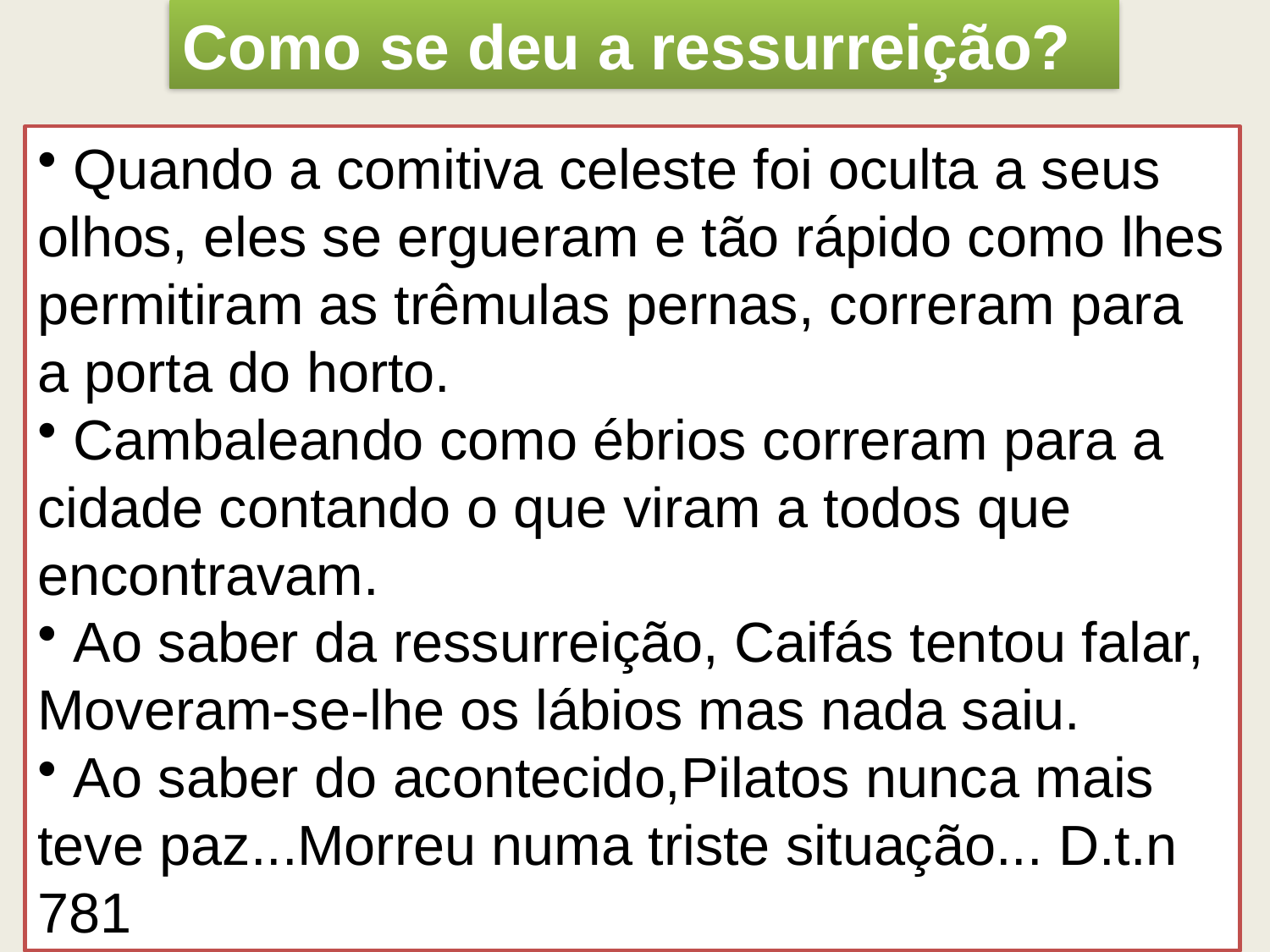

Como se deu a ressurreição?
 Quando a comitiva celeste foi oculta a seus olhos, eles se ergueram e tão rápido como lhes permitiram as trêmulas pernas, correram para a porta do horto.
 Cambaleando como ébrios correram para a cidade contando o que viram a todos que encontravam.
 Ao saber da ressurreição, Caifás tentou falar, Moveram-se-lhe os lábios mas nada saiu.
 Ao saber do acontecido,Pilatos nunca mais teve paz...Morreu numa triste situação... D.t.n 781